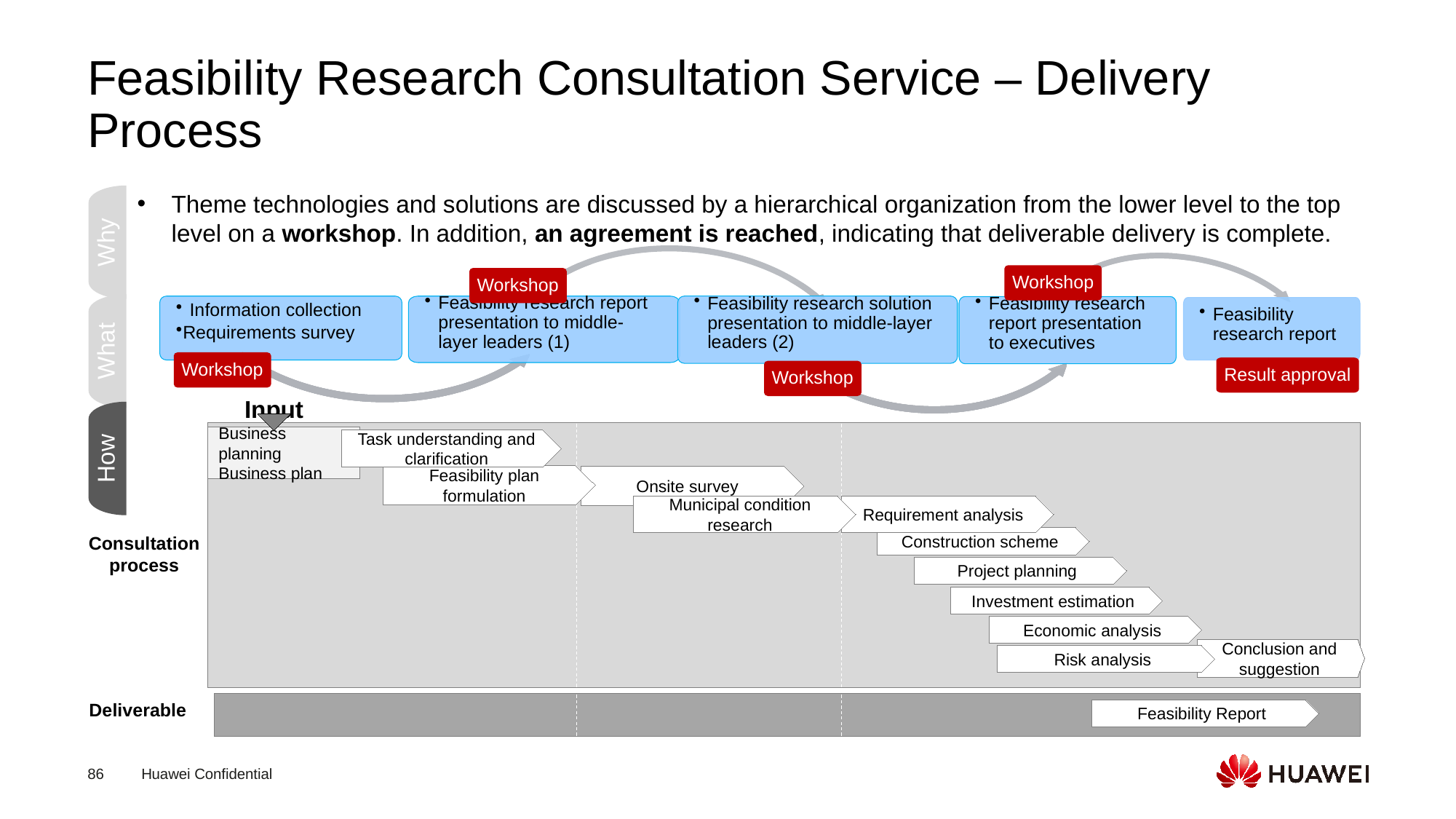

# Feasibility Research Consultation Service – Delivery Process

Workshop
Workshop
Information collection
Requirements survey
Feasibility research report presentation to middle-layer leaders (1)
Feasibility research solution presentation to middle-layer leaders (2)
Feasibility research report presentation to executives
Feasibility research report
Workshop
Result approval
Workshop
Theme technologies and solutions are discussed by a hierarchical organization from the lower level to the top level on a workshop. In addition, an agreement is reached, indicating that deliverable delivery is complete.
Why
What
How
Input

Business planning
Business plan
Task understanding and clarification
Feasibility plan formulation
Onsite survey
Municipal condition research
Requirement analysis
Consultation process
Construction scheme
Project planning
Investment estimation
Economic analysis
Conclusion and
suggestion
Risk analysis
Deliverable

Feasibility Report